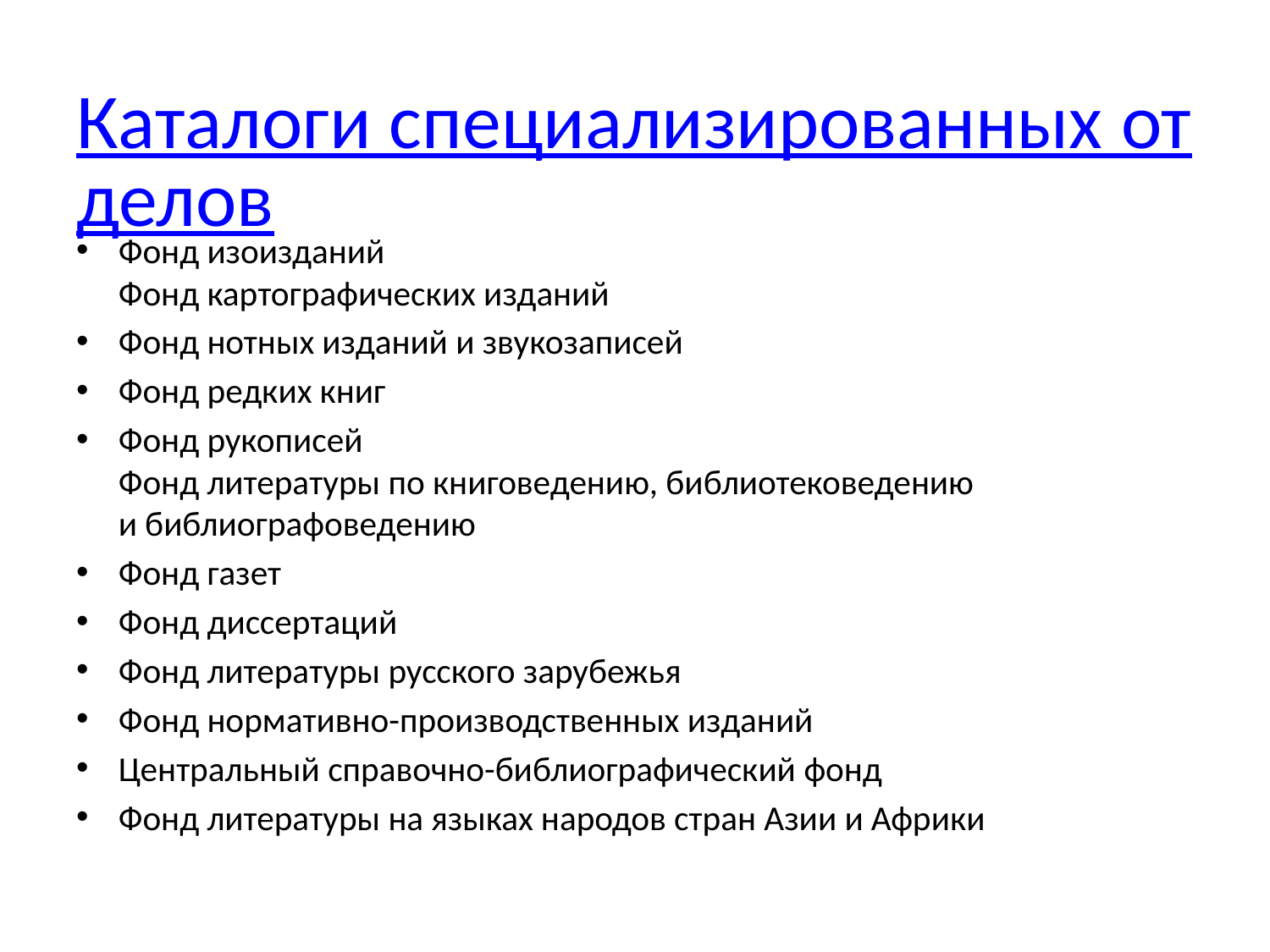

# Каталоги специализированных отделов
Фонд изоизданий 
Фонд картографических изданий
Фонд нотных изданий и звукозаписей
Фонд редких книг
Фонд рукописей 
Фонд литературы по книговедению, библиотековедению и библиографоведению
Фонд газет
Фонд диссертаций
Фонд литературы русского зарубежья
Фонд нормативно-производственных изданий
Центральный справочно-библиографический фонд
Фонд литературы на языках народов стран Азии и Африки